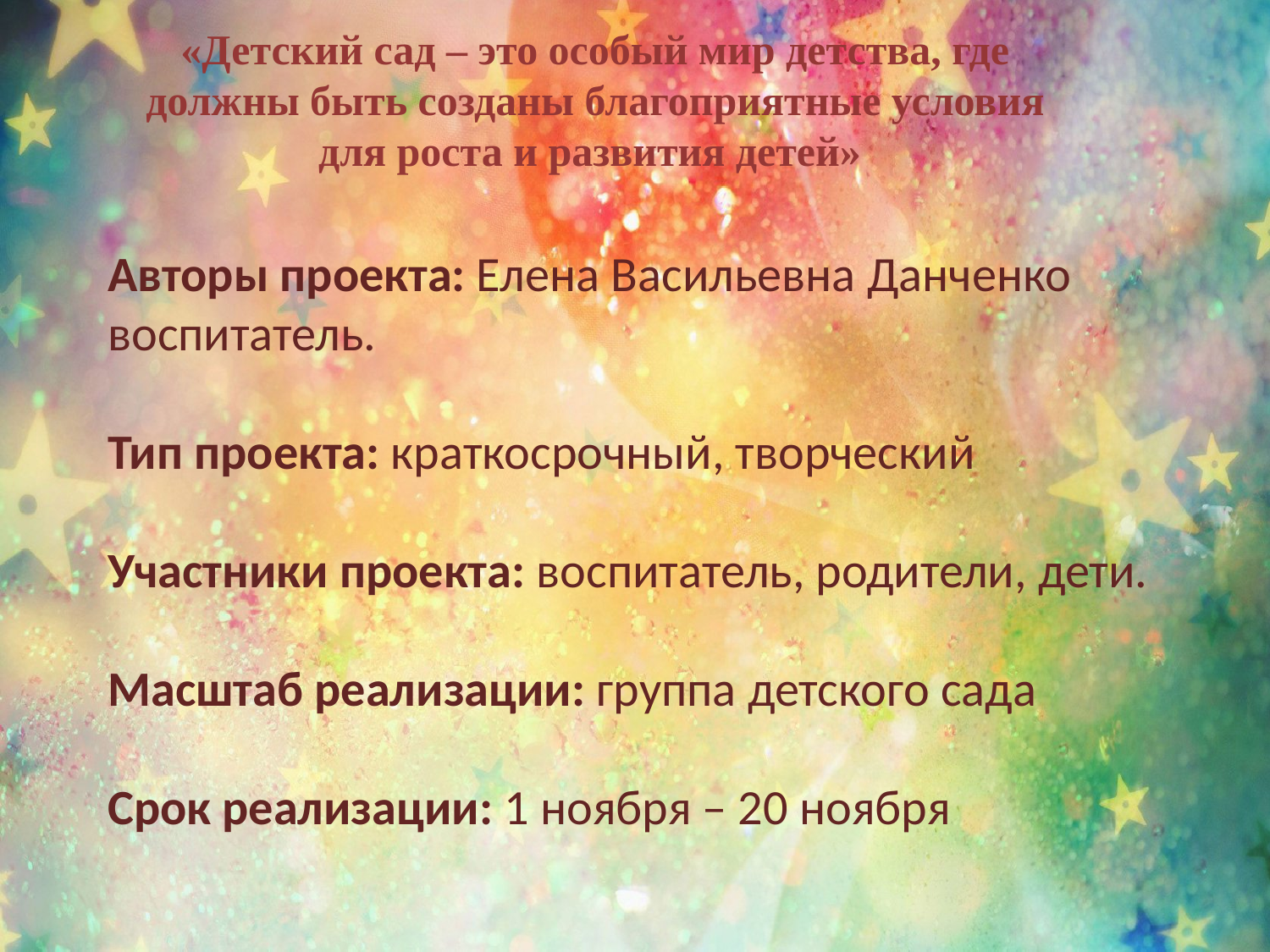

«Детский сад – это особый мир детства, где должны быть созданы благоприятные условия для роста и развития детей»
Авторы проекта: Елена Васильевна Данченко воспитатель.
Тип проекта: краткосрочный, творческий
Участники проекта: воспитатель, родители, дети.
Масштаб реализации: группа детского сада
Срок реализации: 1 ноября – 20 ноября